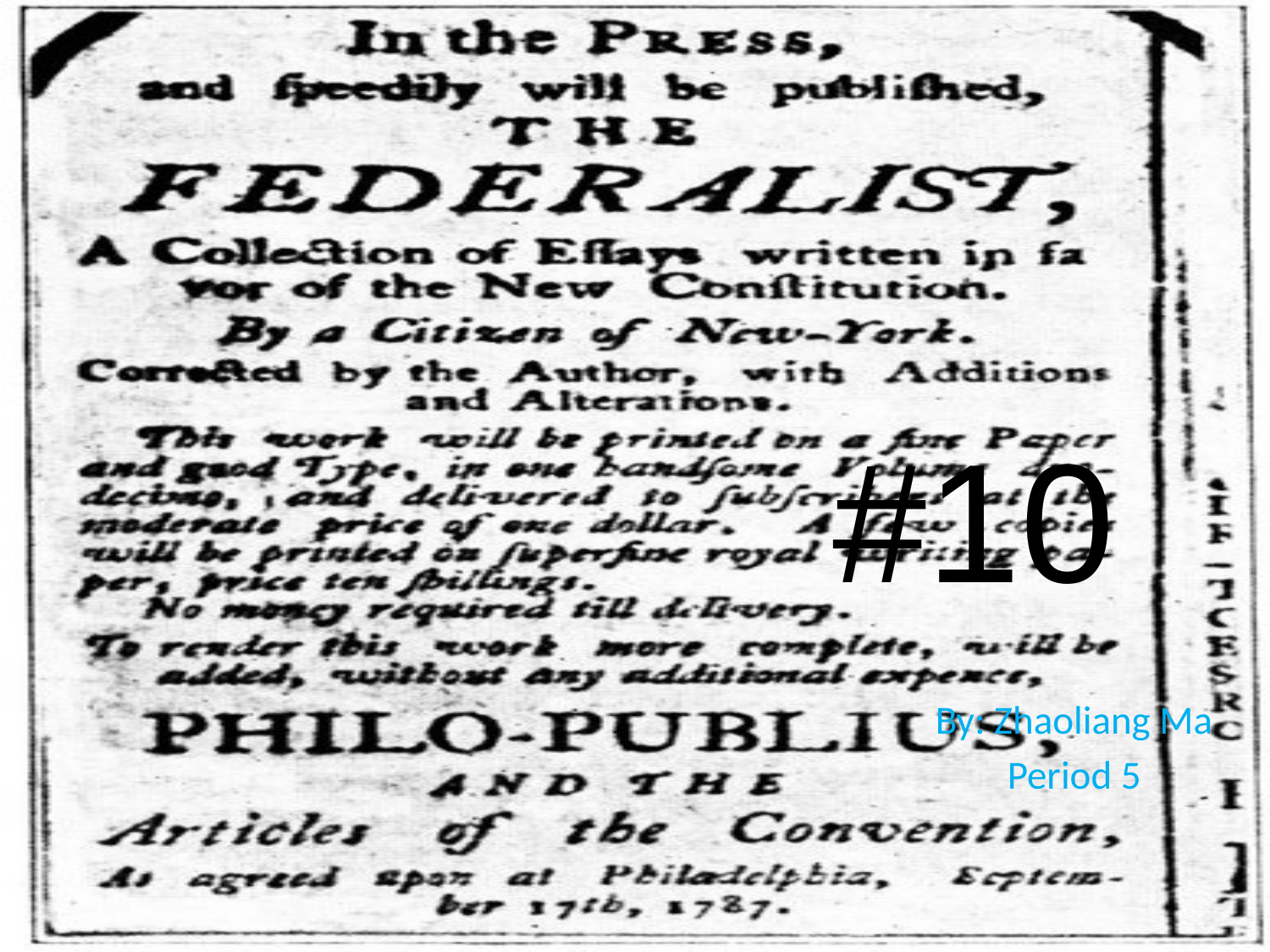

# #10
By: Zhaoliang Ma
Period 5